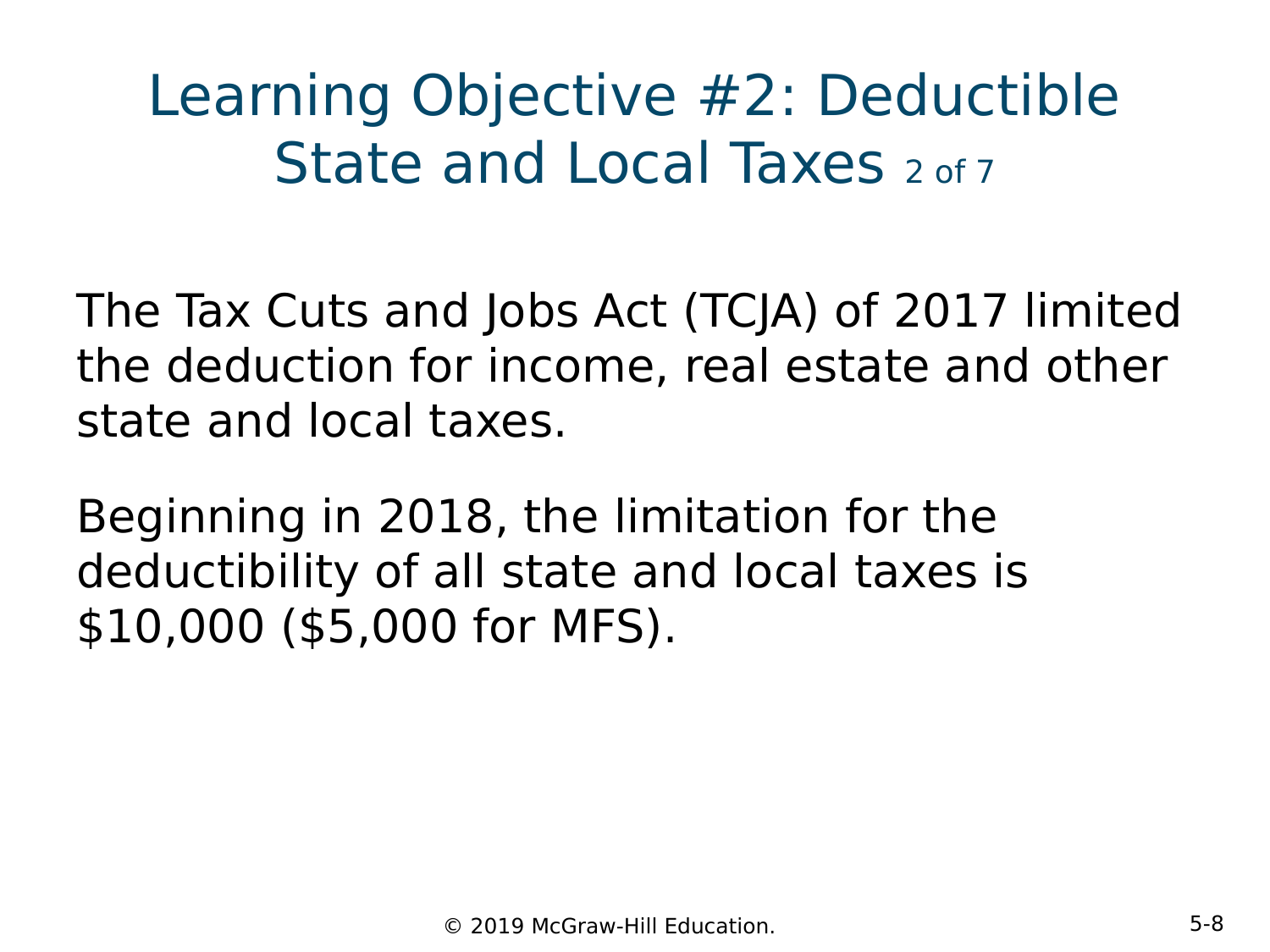

# Learning Objective #2: Deductible State and Local Taxes 2 of 7
The Tax Cuts and Jobs Act (TCJA) of 2017 limited the deduction for income, real estate and other state and local taxes.
Beginning in 2018, the limitation for the deductibility of all state and local taxes is $10,000 ($5,000 for MFS).